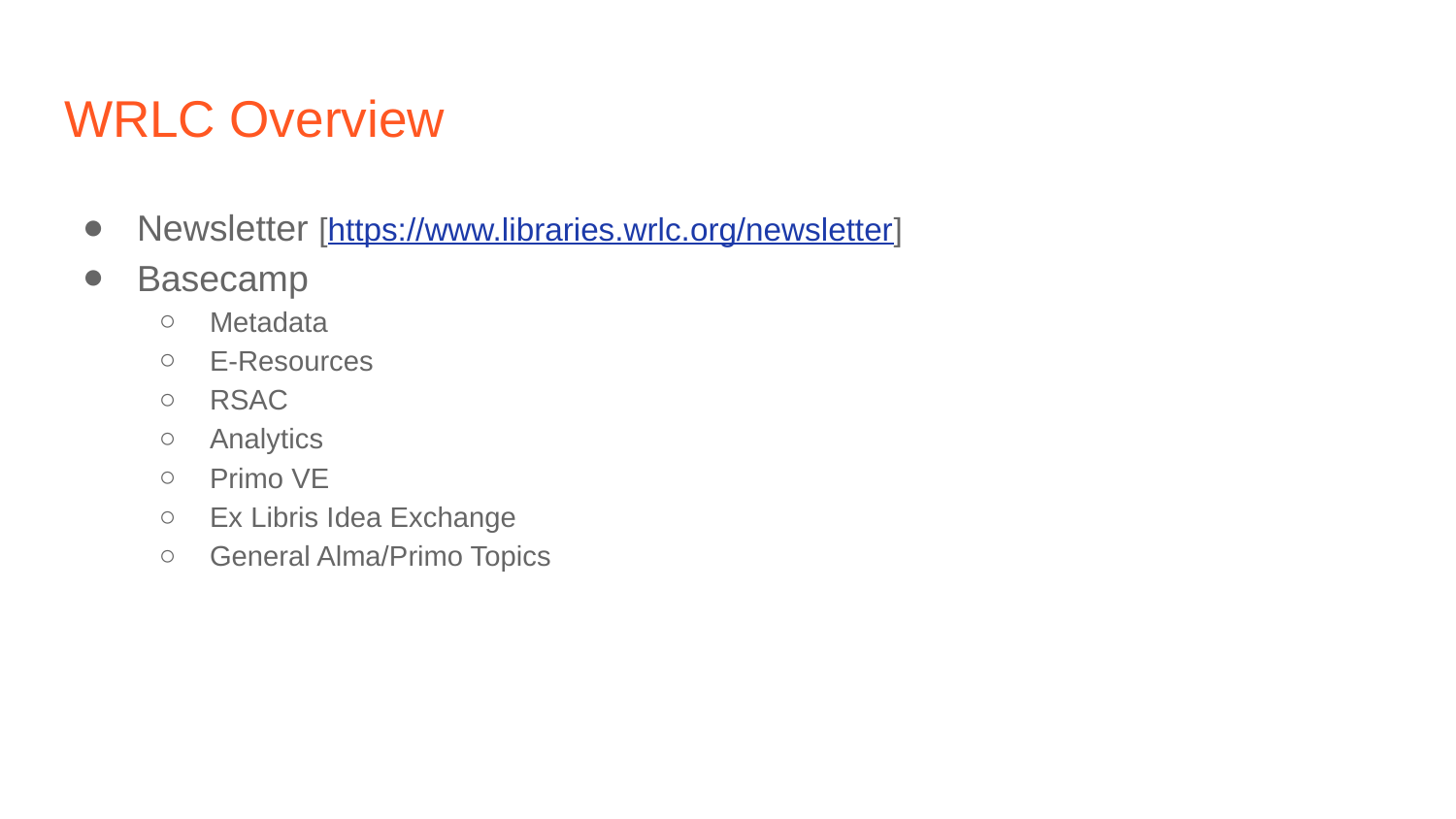

# WRLC Overview
Newsletter [https://www.libraries.wrlc.org/newsletter]
Basecamp
Metadata
E-Resources
RSAC
Analytics
Primo VE
Ex Libris Idea Exchange
General Alma/Primo Topics